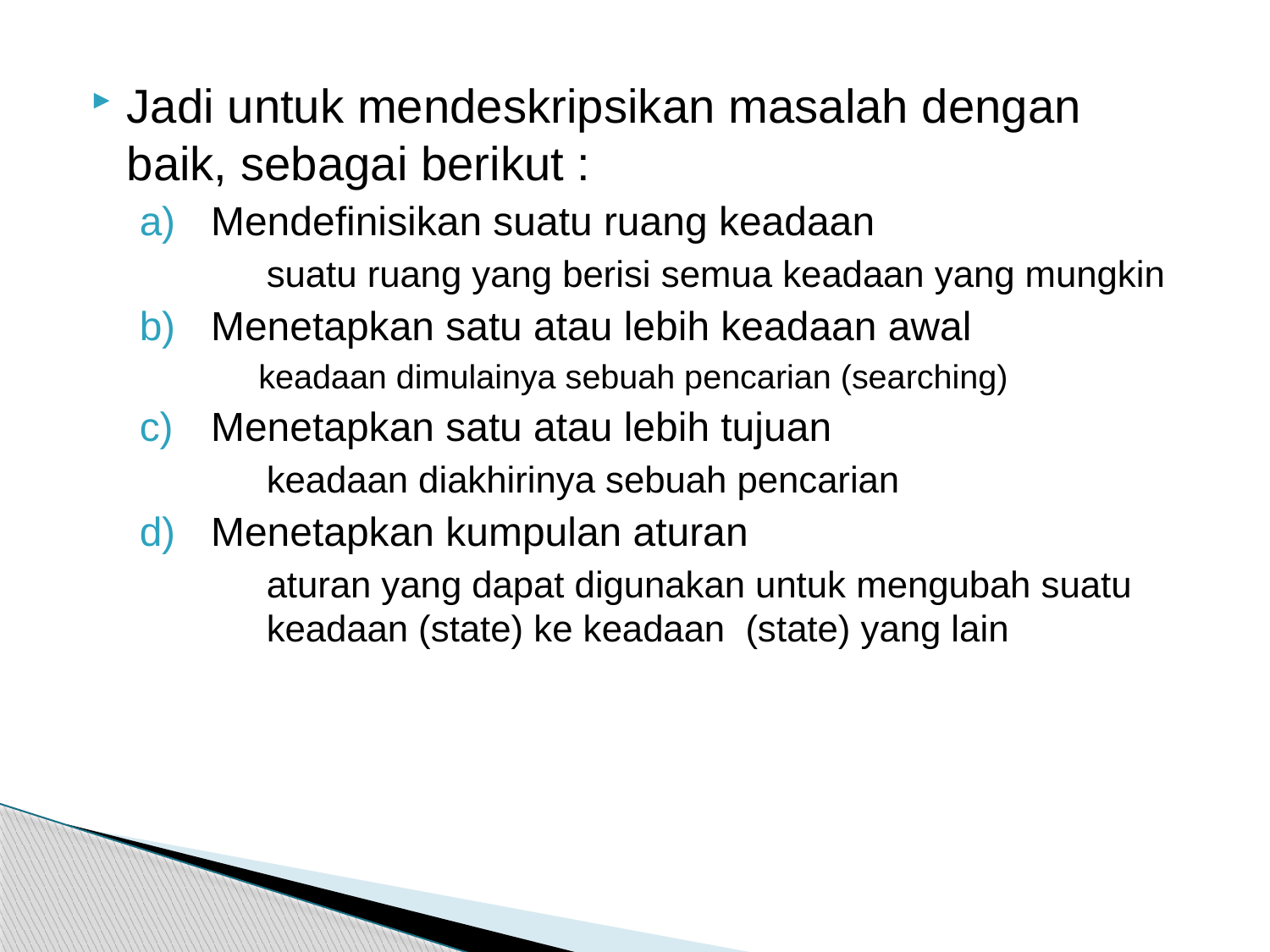

Jadi untuk mendeskripsikan masalah dengan baik, sebagai berikut :
Mendefinisikan suatu ruang keadaan
	suatu ruang yang berisi semua keadaan yang mungkin
Menetapkan satu atau lebih keadaan awal
keadaan dimulainya sebuah pencarian (searching)
Menetapkan satu atau lebih tujuan
	keadaan diakhirinya sebuah pencarian
Menetapkan kumpulan aturan
	aturan yang dapat digunakan untuk mengubah suatu keadaan (state) ke keadaan  (state) yang lain